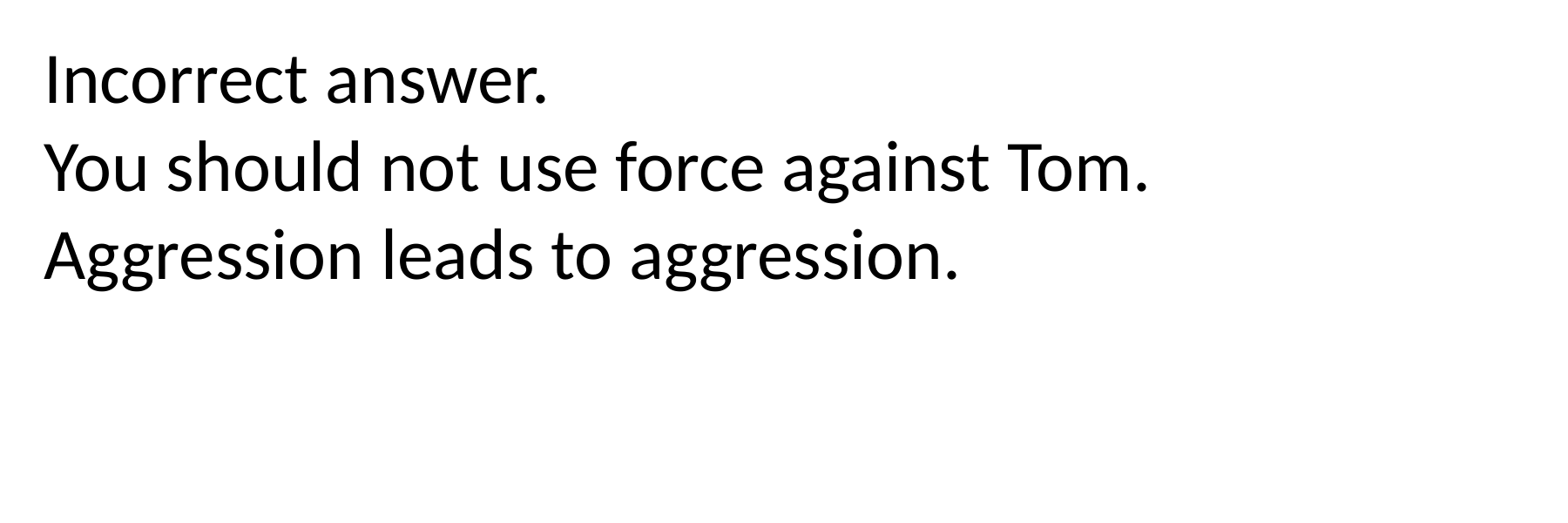

Incorrect answer.
You should not use force against Tom.
Aggression leads to aggression.